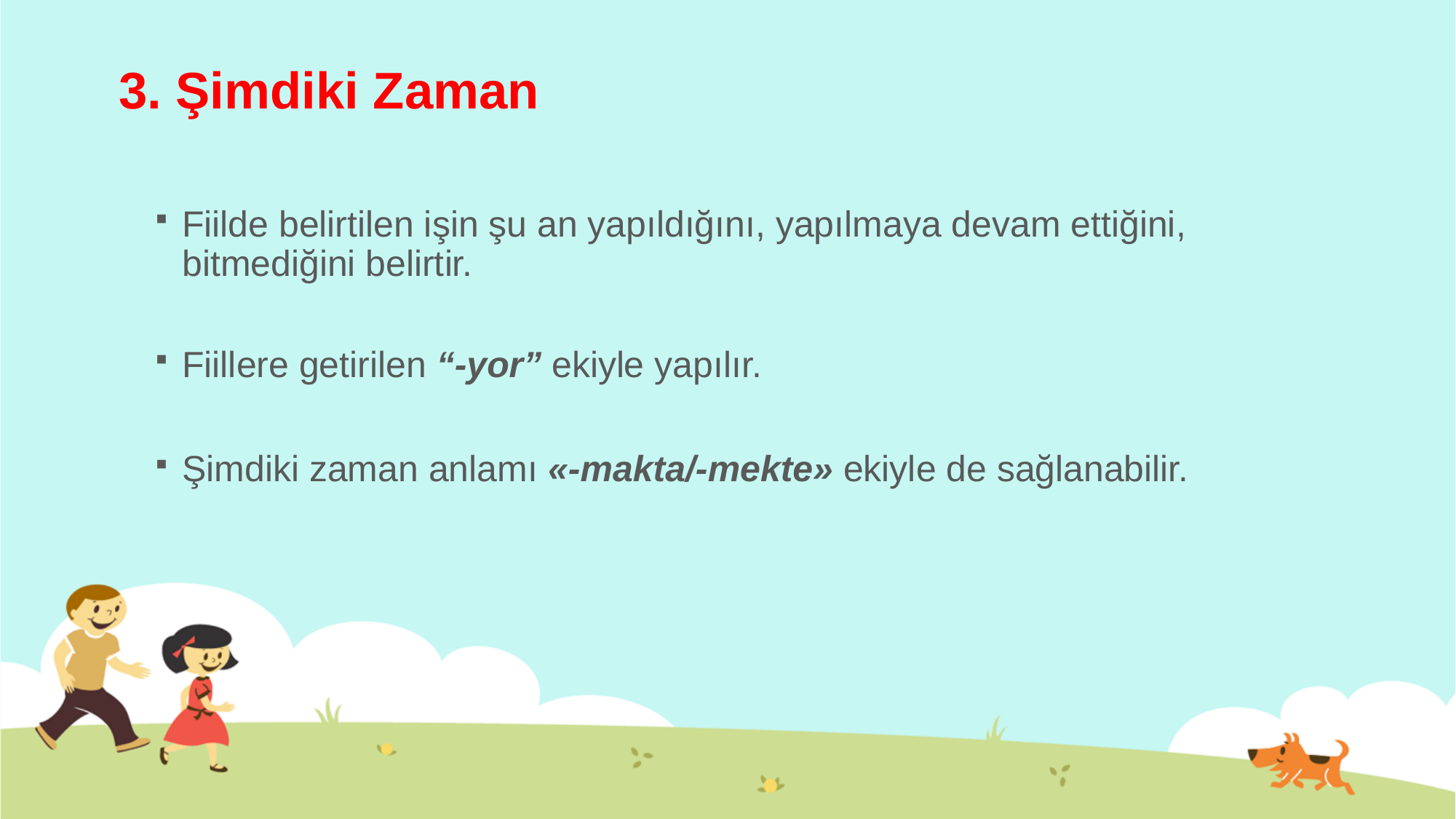

# 3. Şimdiki Zaman
Fiilde belirtilen işin şu an yapıldığını, yapılmaya devam ettiğini, bitmediğini belirtir.
Fiillere getirilen “-yor” ekiyle yapılır.
Şimdiki zaman anlamı «-makta/-mekte» ekiyle de sağlanabilir.